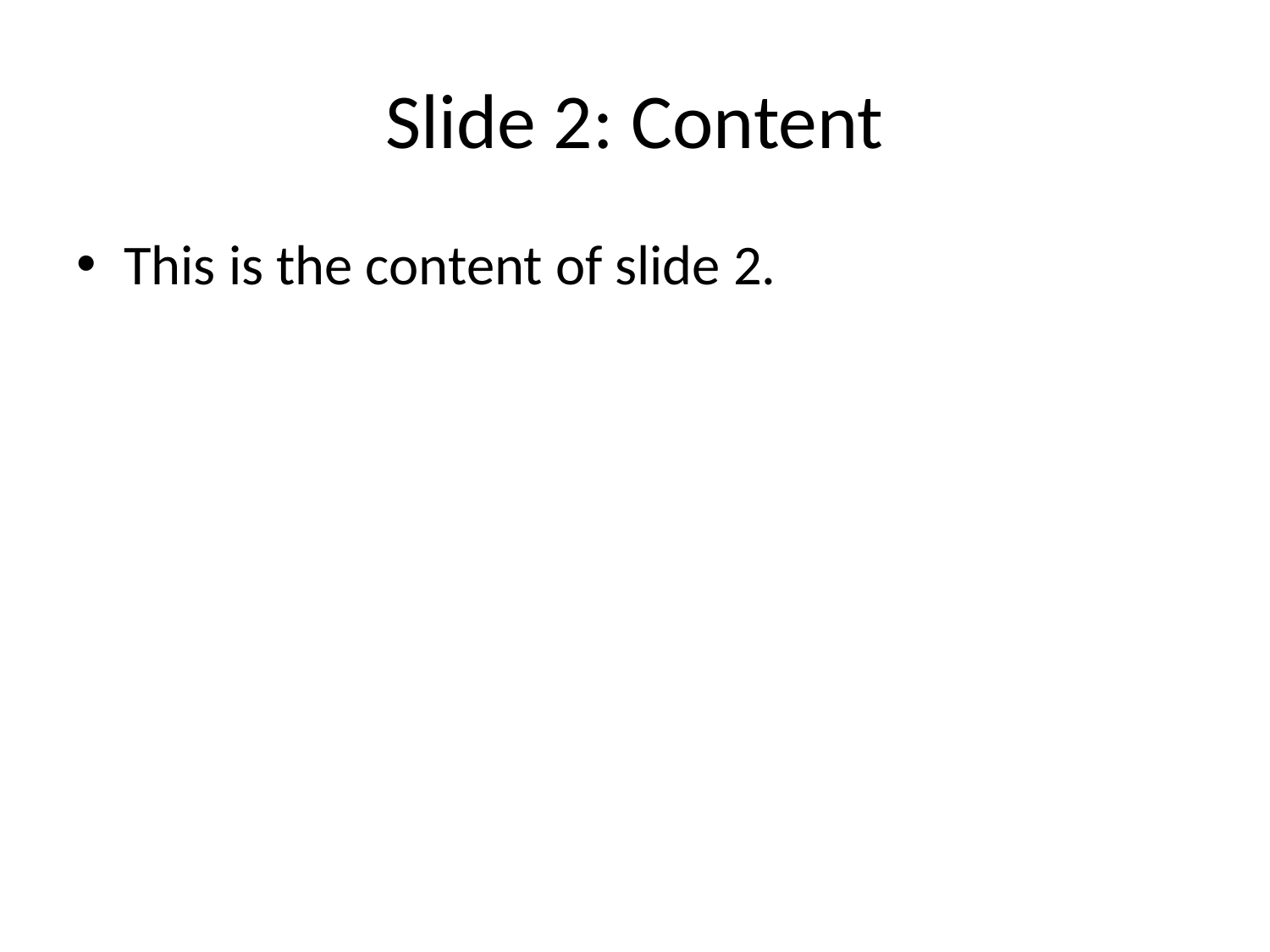

# Slide 2: Content
This is the content of slide 2.